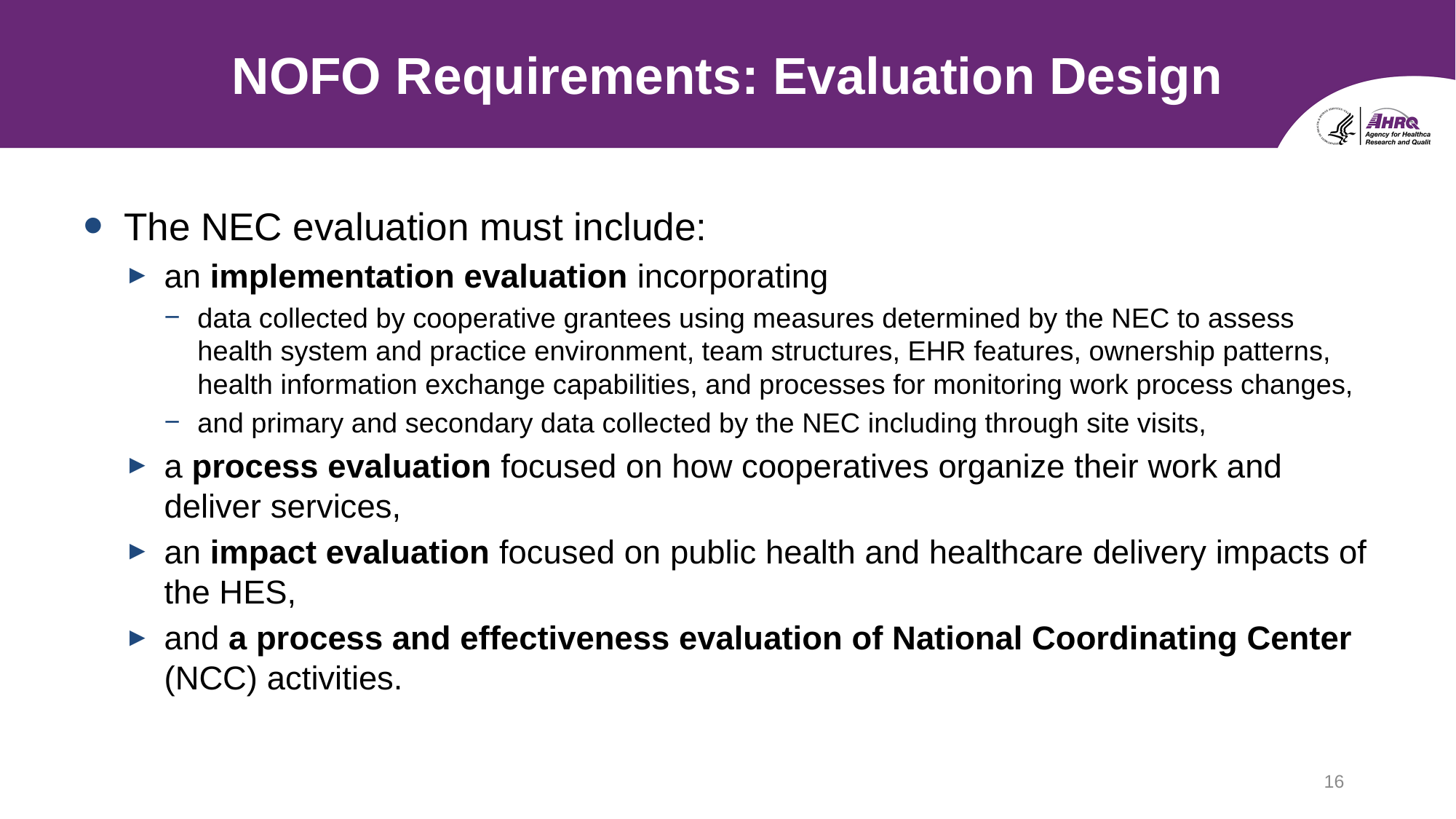

# NOFO Requirements: Evaluation Design
The NEC evaluation must include:
an implementation evaluation incorporating
data collected by cooperative grantees using measures determined by the NEC to assess health system and practice environment, team structures, EHR features, ownership patterns, health information exchange capabilities, and processes for monitoring work process changes,
and primary and secondary data collected by the NEC including through site visits,
a process evaluation focused on how cooperatives organize their work and deliver services,
an impact evaluation focused on public health and healthcare delivery impacts of the HES,
and a process and effectiveness evaluation of National Coordinating Center (NCC) activities.

16